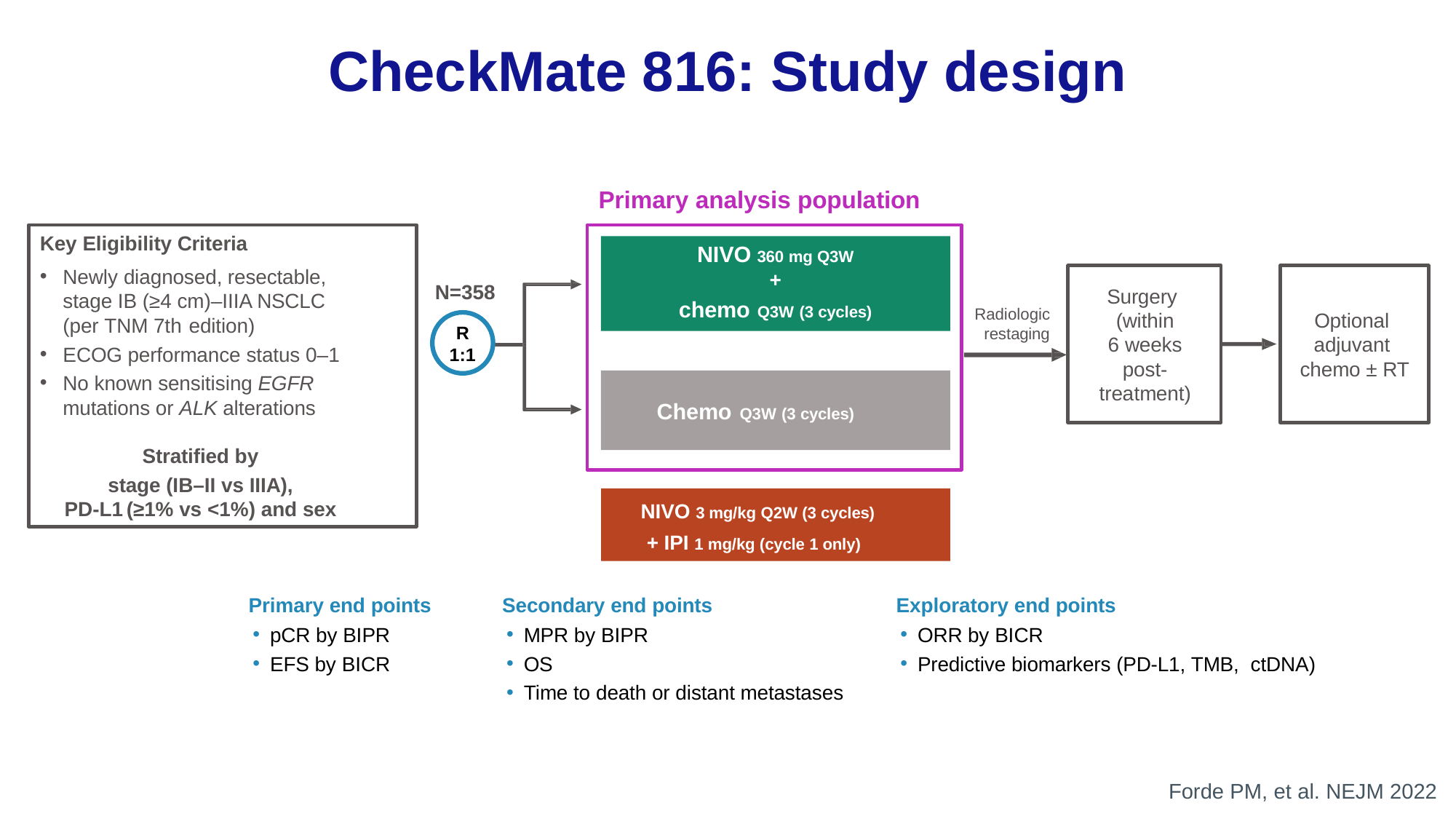

# CheckMate 816: Study design
Primary analysis population
Key Eligibility Criteria
Newly diagnosed, resectable,  stage IB (≥4 cm)–IIIA NSCLC  (per TNM 7th edition)
ECOG performance status 0–1
No known sensitising EGFR
mutations or ALK alterations
Stratified by
stage (IB–II vs IIIA),
PD-L1 (≥1% vs <1%) and sex

NIVO 360 mg Q3W
+
chemo Q3W (3 cycles)
Surgery  (within 6 weeks post-treatment)
Optional  adjuvant  chemo ± RT
N=358

Radiologic  restaging
R
1:1

Chemo Q3W (3 cycles)
NIVO 3 mg/kg Q2W (3 cycles)
+ IPI 1 mg/kg (cycle 1 only)
Primary end points
Secondary end points
Exploratory end points
pCR by BIPR
EFS by BICR
MPR by BIPR
OS
Time to death or distant metastases
ORR by BICR
Predictive biomarkers (PD-L1, TMB,  ctDNA)
Forde PM, et al. NEJM 2022